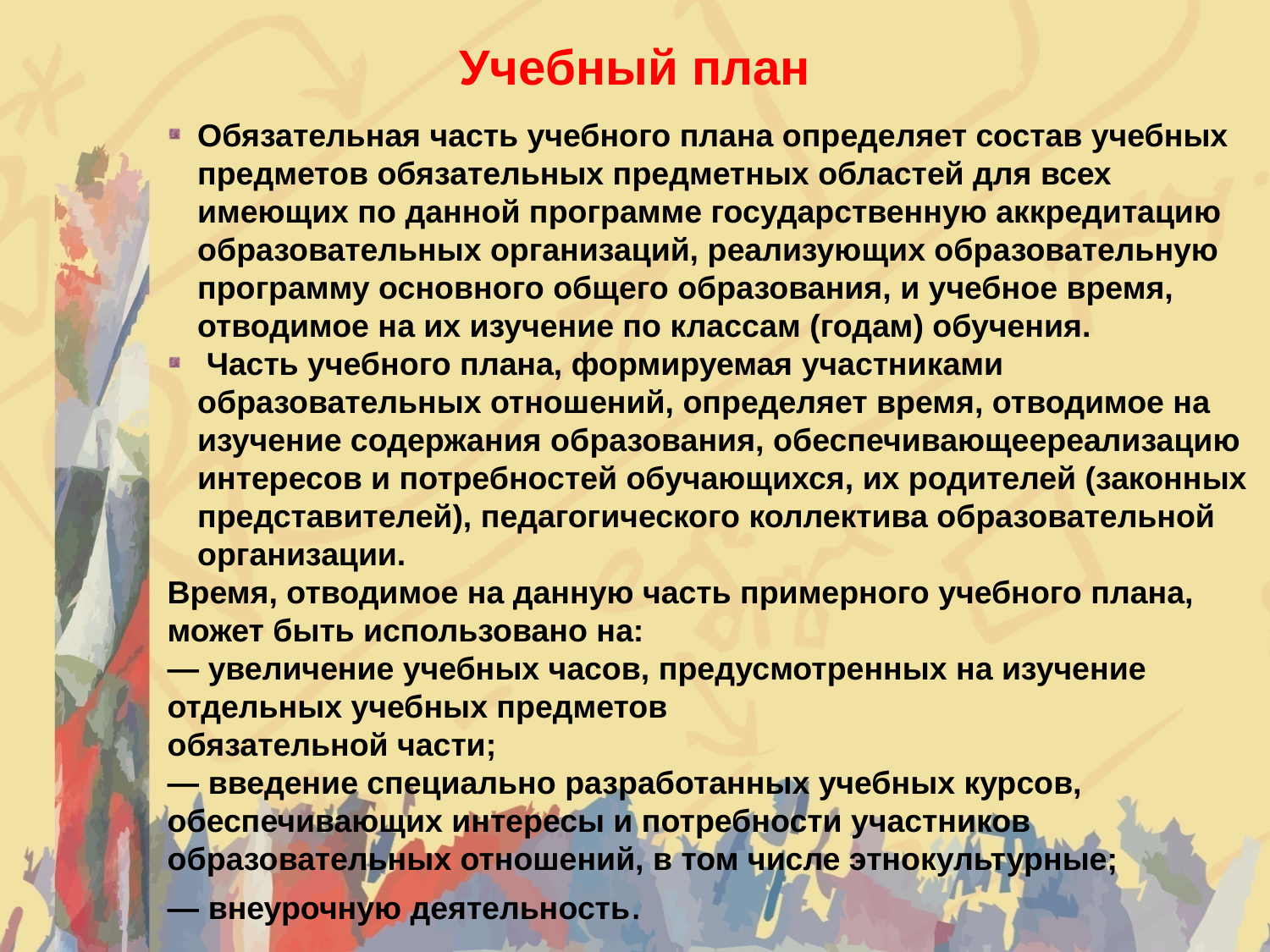

Учебный план
Обязательная часть учебного плана определяет состав учебных предметов обязательных предметных областей для всех имеющих по данной программе государственную аккредитацию образовательных организаций, реализующих образовательную программу основного общего образования, и учебное время, отводимое на их изучение по классам (годам) обучения.
 Часть учебного плана, формируемая участниками образовательных отношений, определяет время, отводимое на изучение содержания образования, обеспечивающеереализацию интересов и потребностей обучающихся, их родителей (законных представителей), педагогического коллектива образовательной организации.
Время, отводимое на данную часть примерного учебного плана, может быть использовано на:
— увеличение учебных часов, предусмотренных на изучение отдельных учебных предметов
обязательной части;
— введение специально разработанных учебных курсов, обеспечивающих интересы и потребности участников образовательных отношений, в том числе этнокультурные;
— внеурочную деятельность.